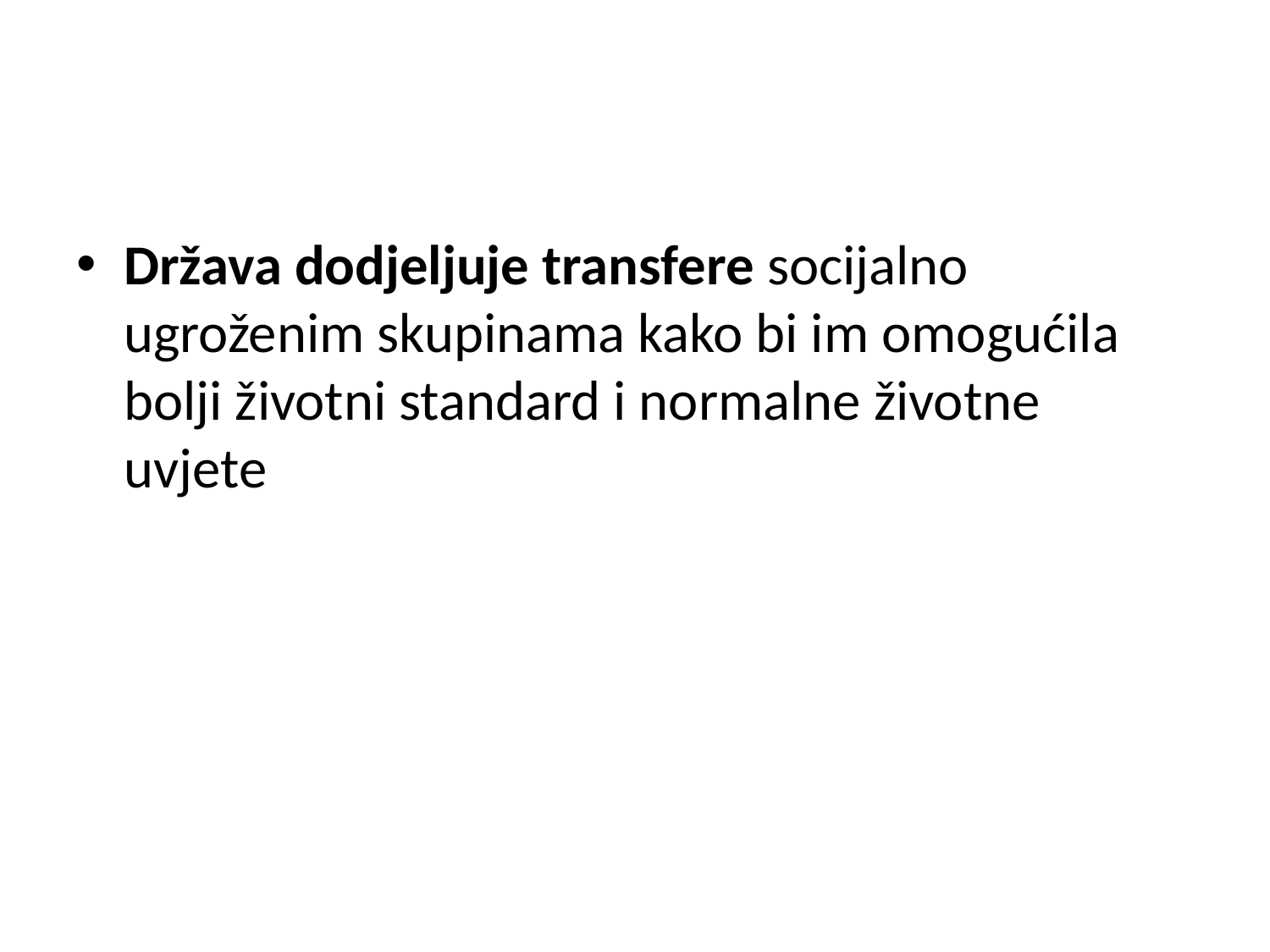

Država dodjeljuje transfere socijalno ugroženim skupinama kako bi im omogućila bolji životni standard i normalne životne uvjete